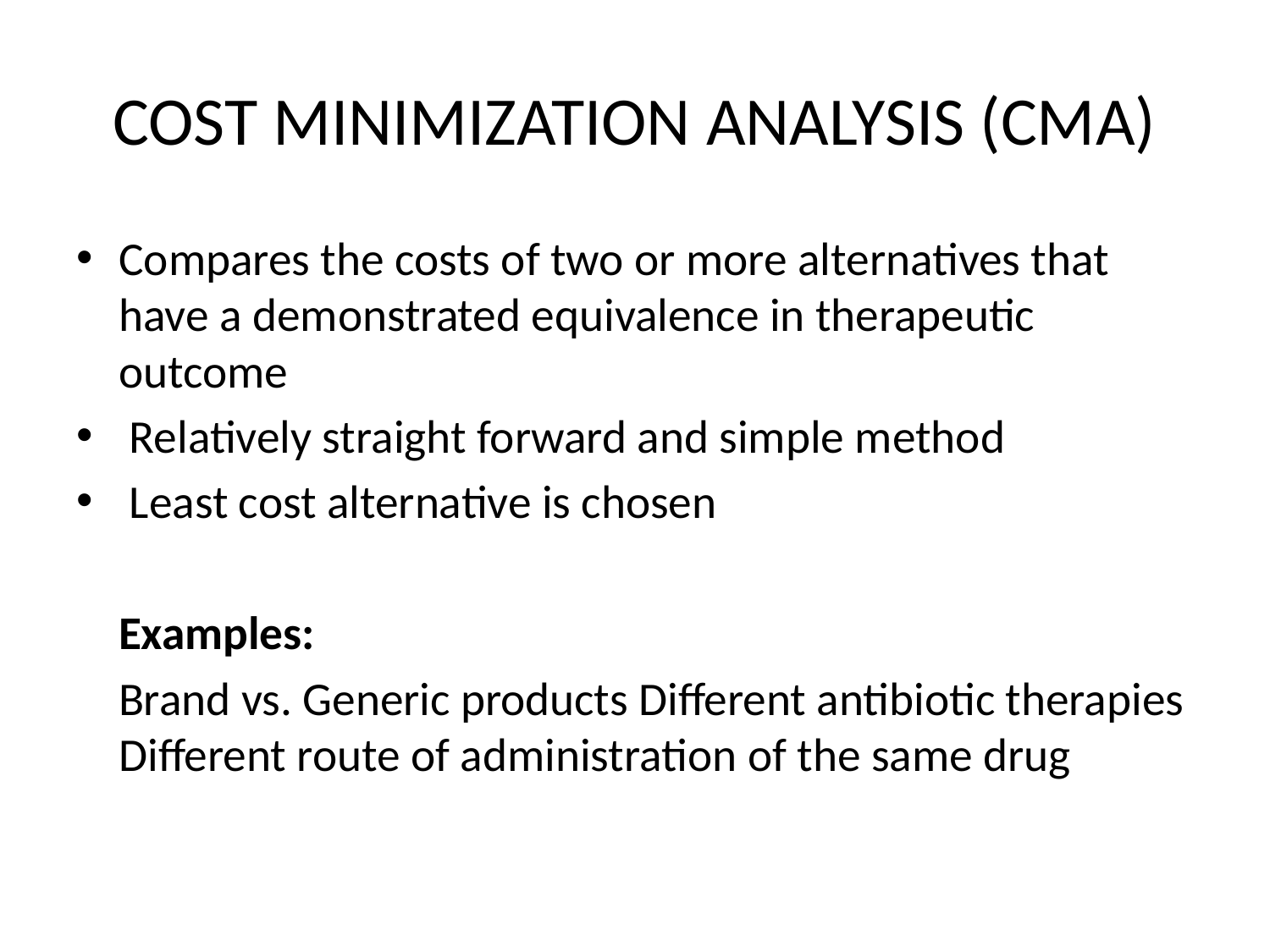

# COST MINIMIZATION ANALYSIS (CMA)
Compares the costs of two or more alternatives that have a demonstrated equivalence in therapeutic outcome
 Relatively straight forward and simple method
 Least cost alternative is chosen

    Examples:
    Brand vs. Generic products Different antibiotic therapies Different route of administration of the same drug